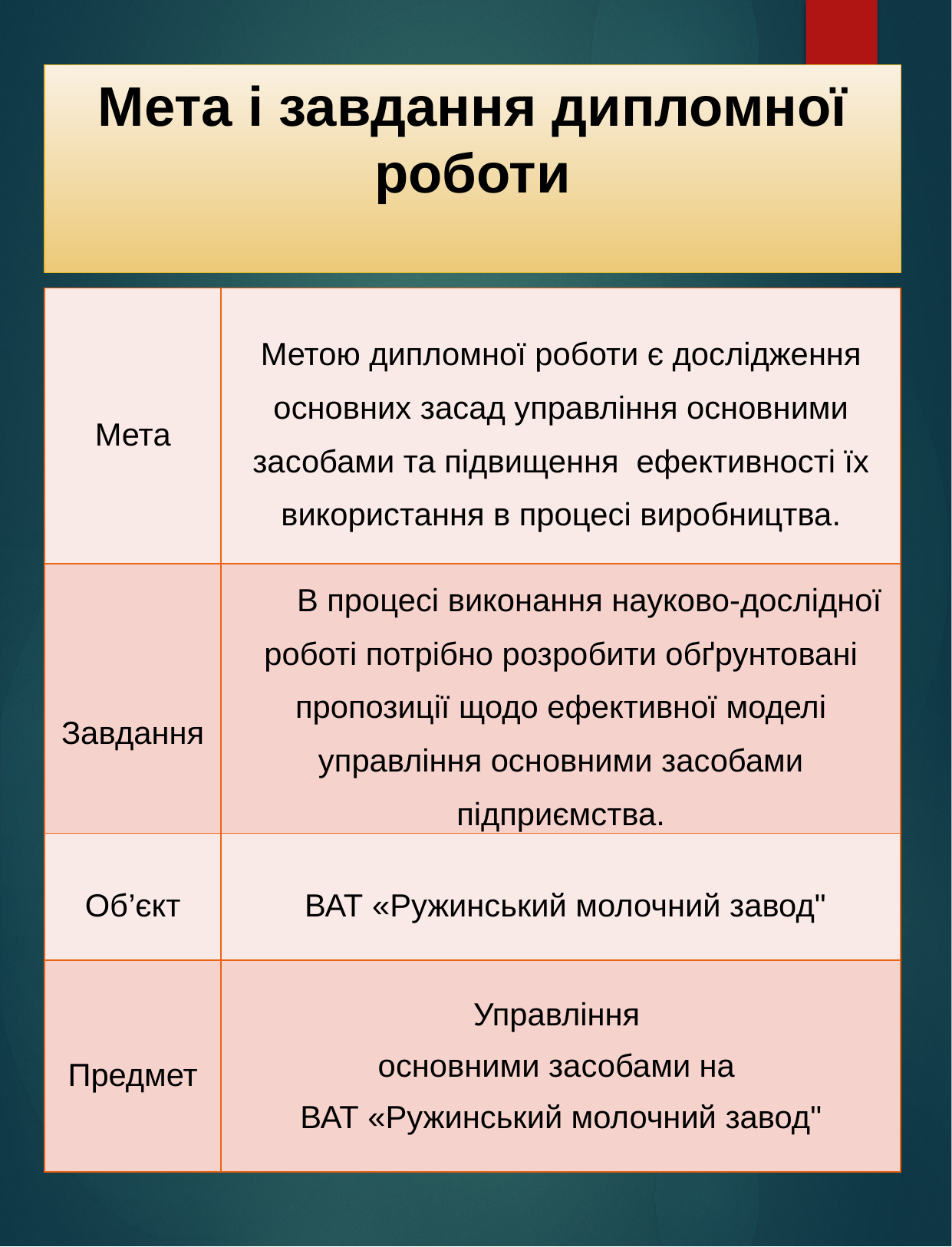

# Мета і завдання дипломної роботи
| Мета | Метою дипломної роботи є дослідження основних засад управління основними засобами та підвищення ефективності їх використання в процесі виробництва. |
| --- | --- |
| Завдання | В процесі виконання науково-дослідної роботі потрібно розробити обґрунтовані пропозиції щодо ефективної моделі управління основними засобами підприємства. |
| Об’єкт | ВАТ «Ружинський молочний завод" |
| Предмет | Управління основними засобами на ВАТ «Ружинський молочний завод" |